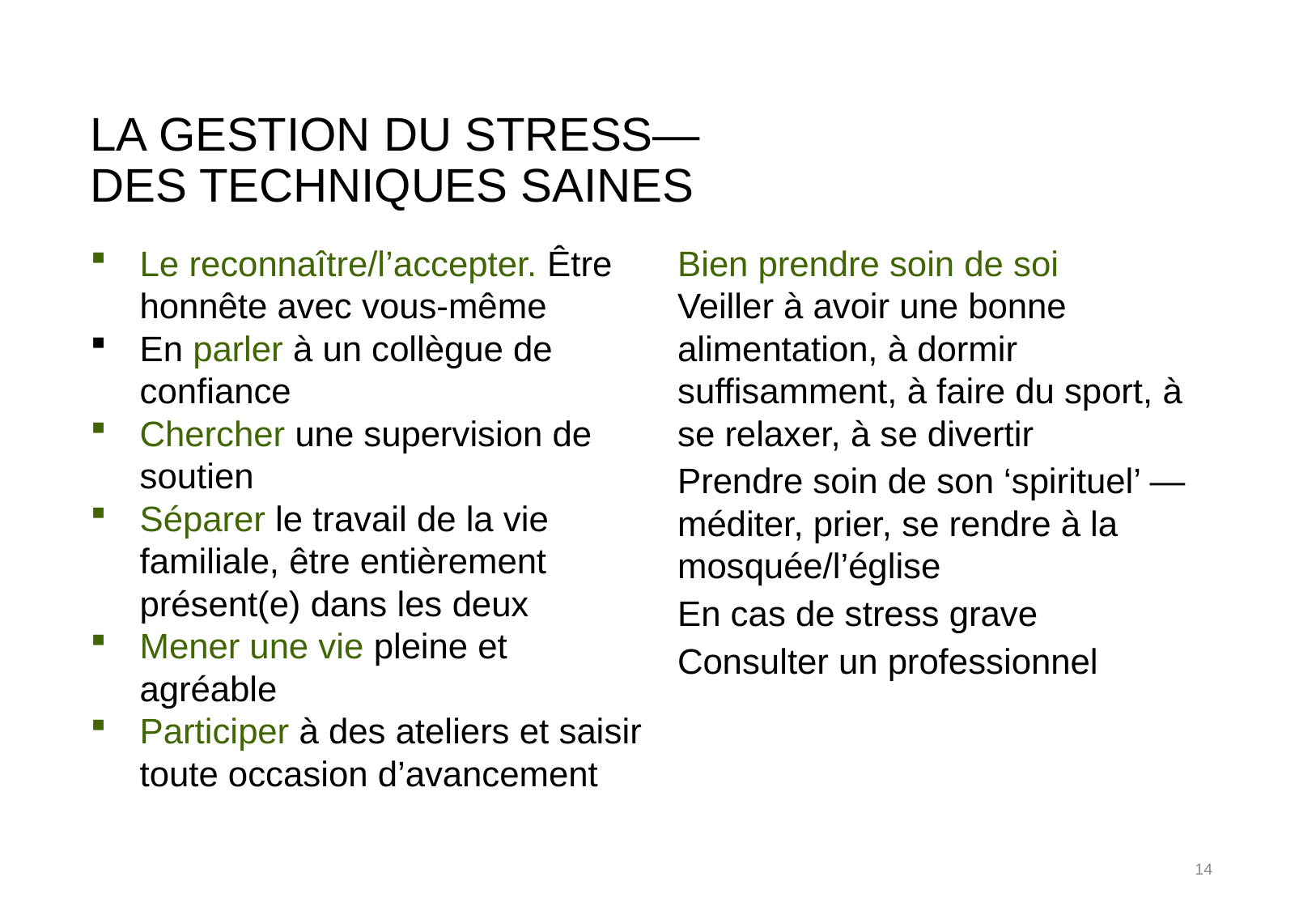

# La gestion du stress— des techniques saines
Le reconnaître/l’accepter. Être honnête avec vous-même
En parler à un collègue de confiance
Chercher une supervision de soutien
Séparer le travail de la vie familiale, être entièrement présent(e) dans les deux
Mener une vie pleine et agréable
Participer à des ateliers et saisir toute occasion d’avancement

Bien prendre soin de soi
Veiller à avoir une bonne alimentation, à dormir suffisamment, à faire du sport, à se relaxer, à se divertir
Prendre soin de son ‘spirituel’ —méditer, prier, se rendre à la mosquée/l’église
En cas de stress grave
Consulter un professionnel

14